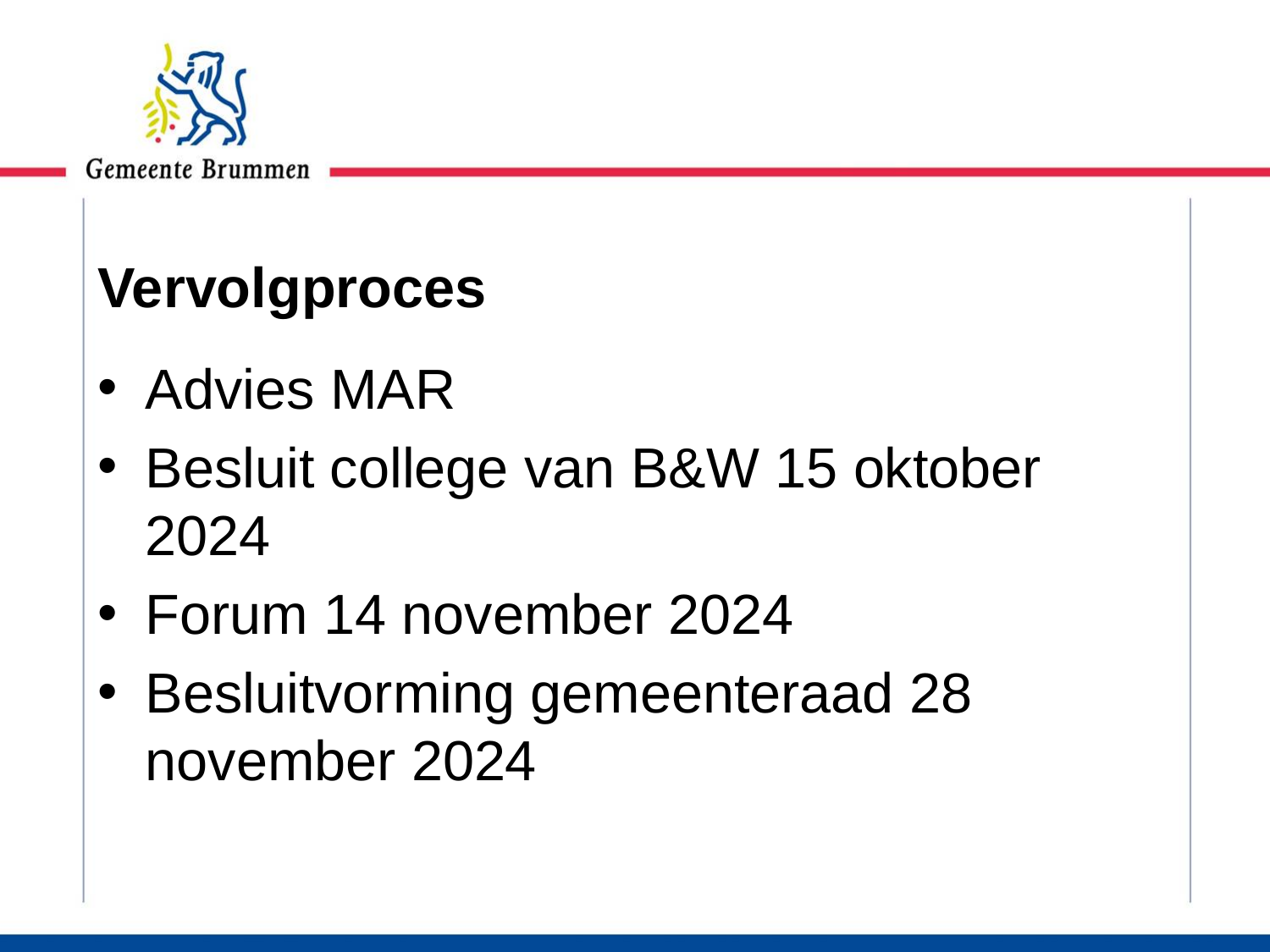

# Vervolgproces
Advies MAR
Besluit college van B&W 15 oktober 2024
Forum 14 november 2024
Besluitvorming gemeenteraad 28 november 2024